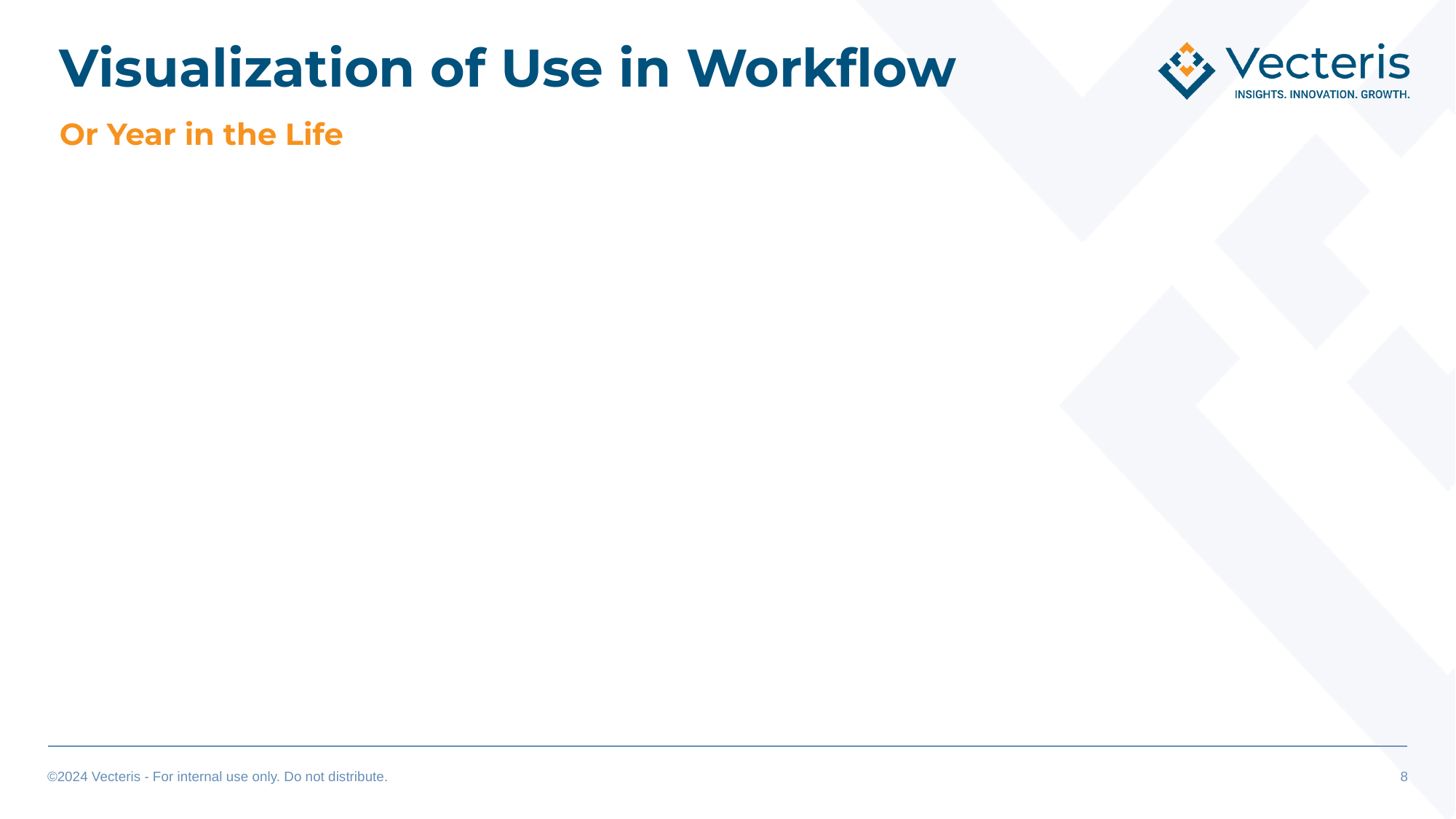

# Visualization of Use in Workflow
Or Year in the Life